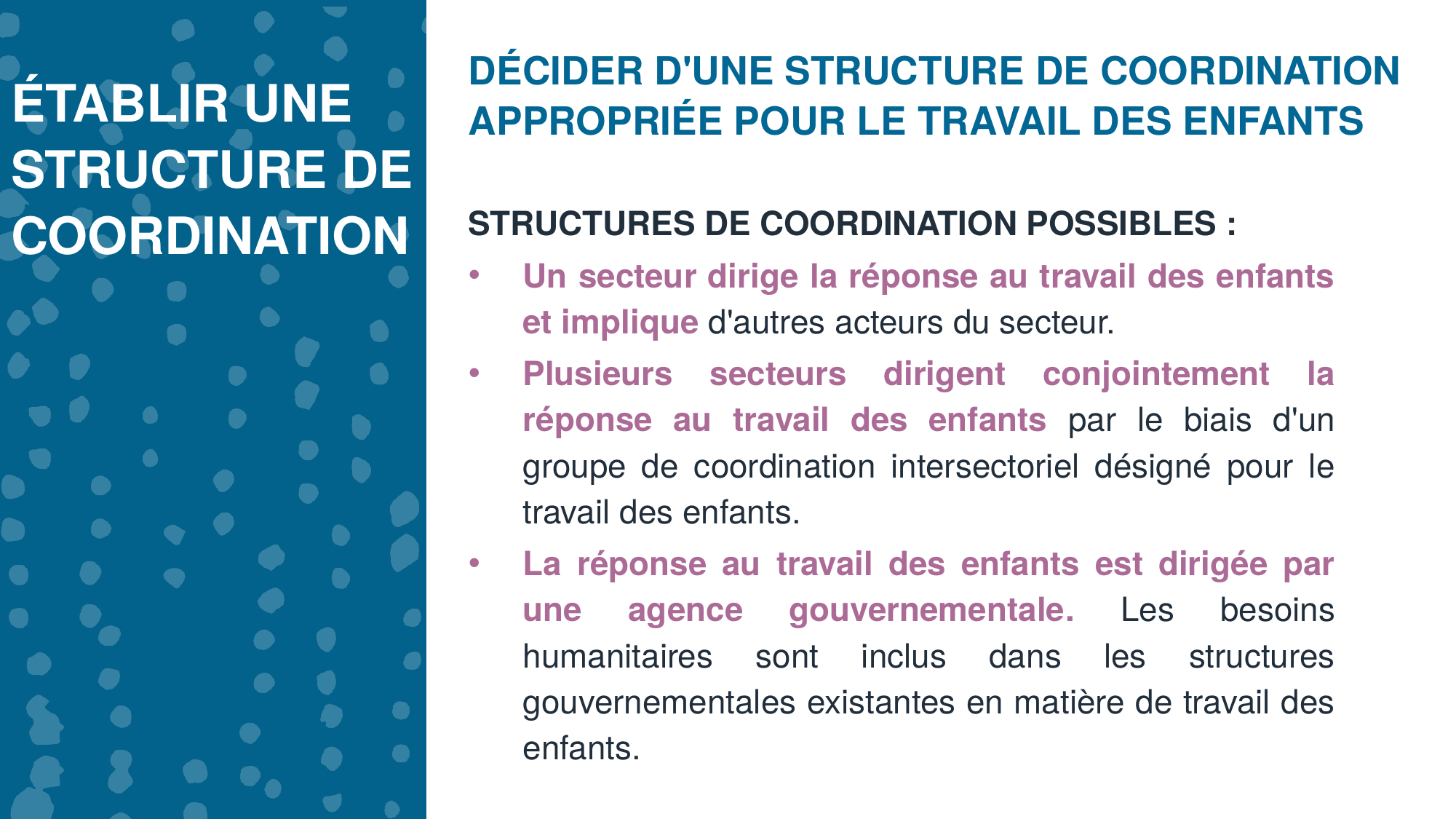

DÉCIDER D'UNE STRUCTURE DE COORDINATION APPROPRIÉE POUR LE TRAVAIL DES ENFANTS
ÉTABLIR UNE STRUCTURE DE COORDINATION
STRUCTURES DE COORDINATION POSSIBLES :
Un secteur dirige la réponse au travail des enfants et implique d'autres acteurs du secteur.
Plusieurs secteurs dirigent conjointement la réponse au travail des enfants par le biais d'un groupe de coordination intersectoriel désigné pour le travail des enfants.
La réponse au travail des enfants est dirigée par une agence gouvernementale. Les besoins humanitaires sont inclus dans les structures gouvernementales existantes en matière de travail des enfants. coordination structures.